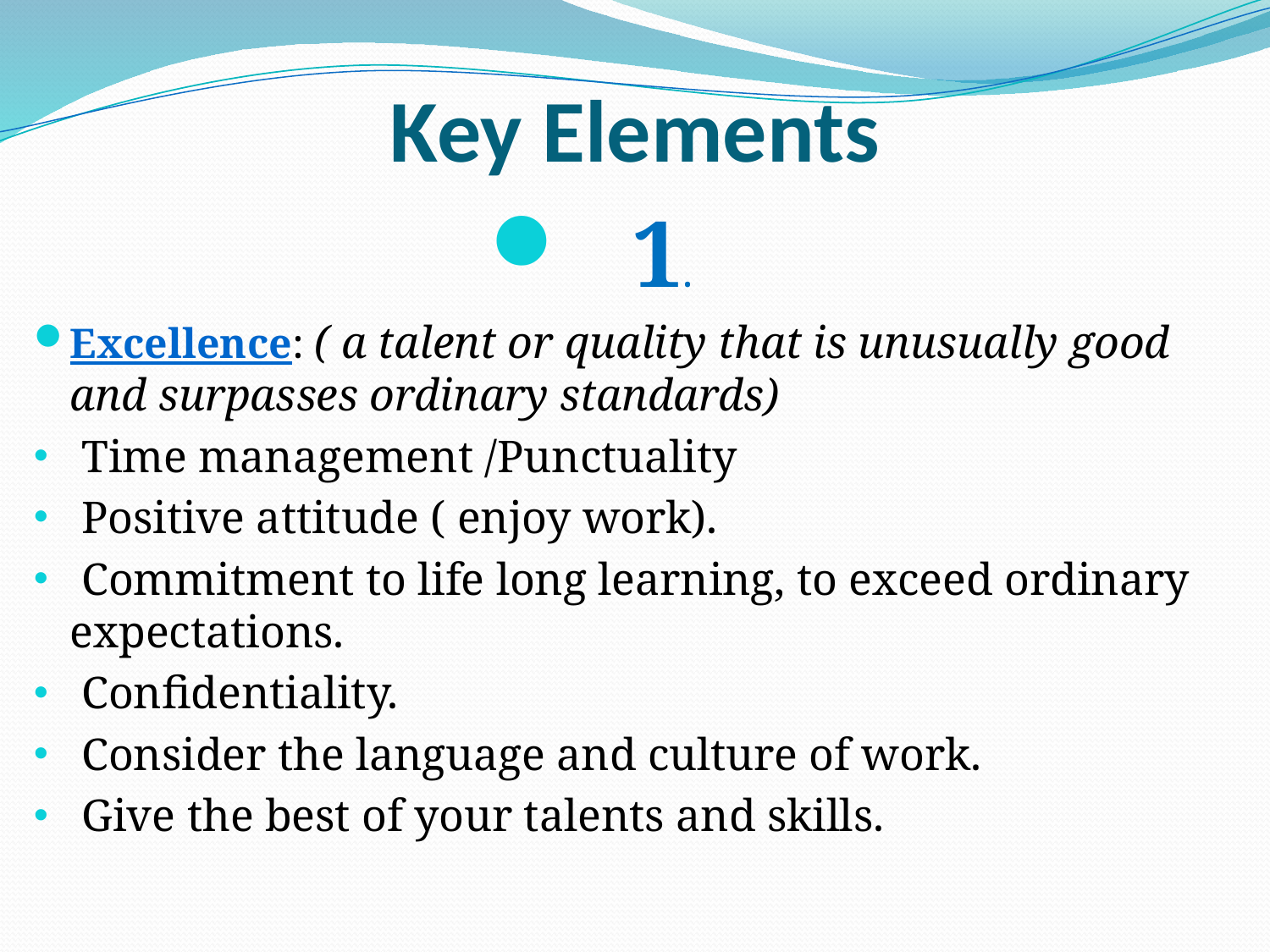

# Key Elements
1.
Excellence: ( a talent or quality that is unusually good and surpasses ordinary standards)
 Time management /Punctuality
 Positive attitude ( enjoy work).
 Commitment to life long learning, to exceed ordinary expectations.
 Confidentiality.
 Consider the language and culture of work.
 Give the best of your talents and skills.